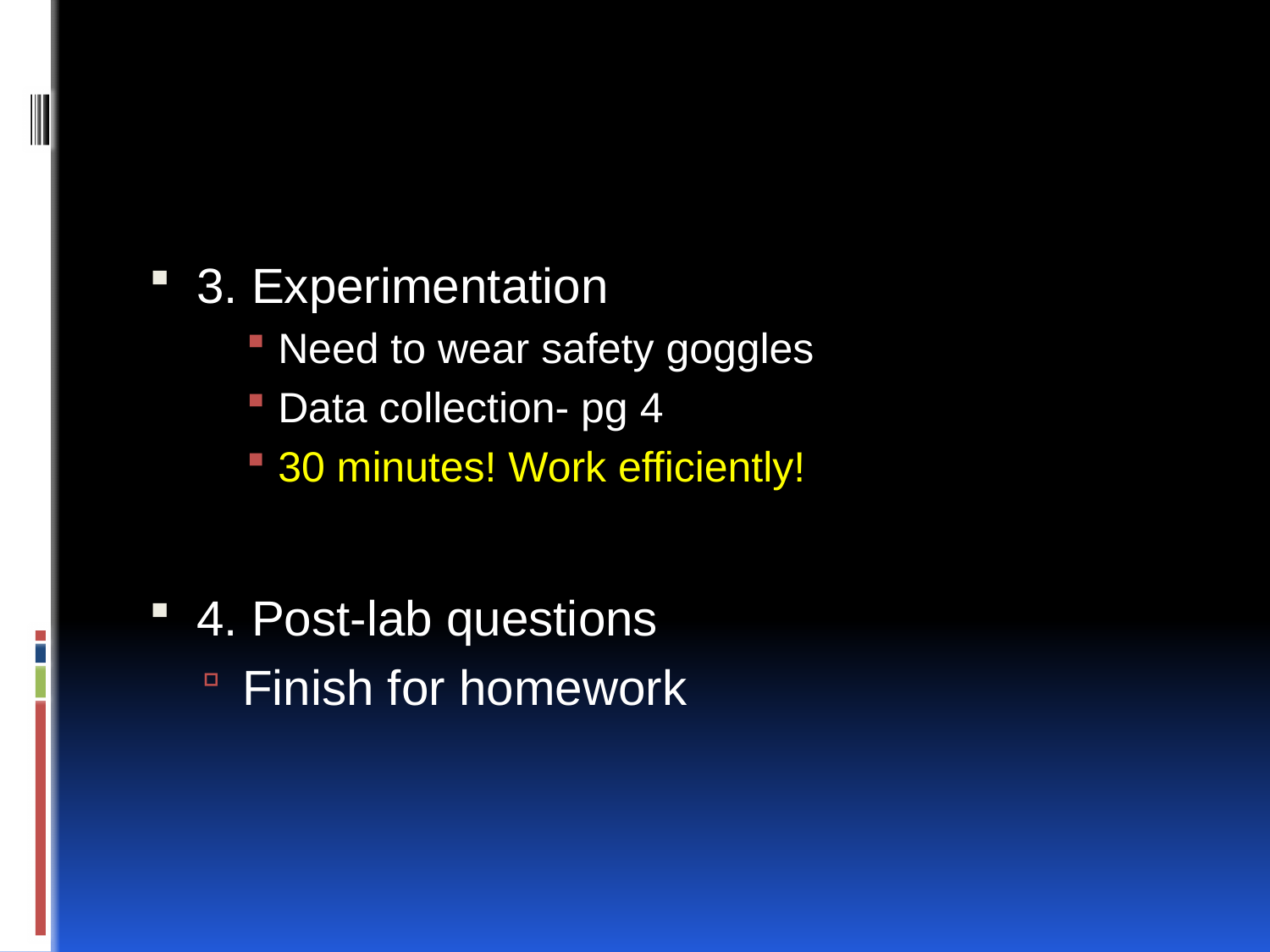

#
3. Experimentation
Need to wear safety goggles
Data collection- pg 4
30 minutes! Work efficiently!

4. Post-lab questions
Finish for homework